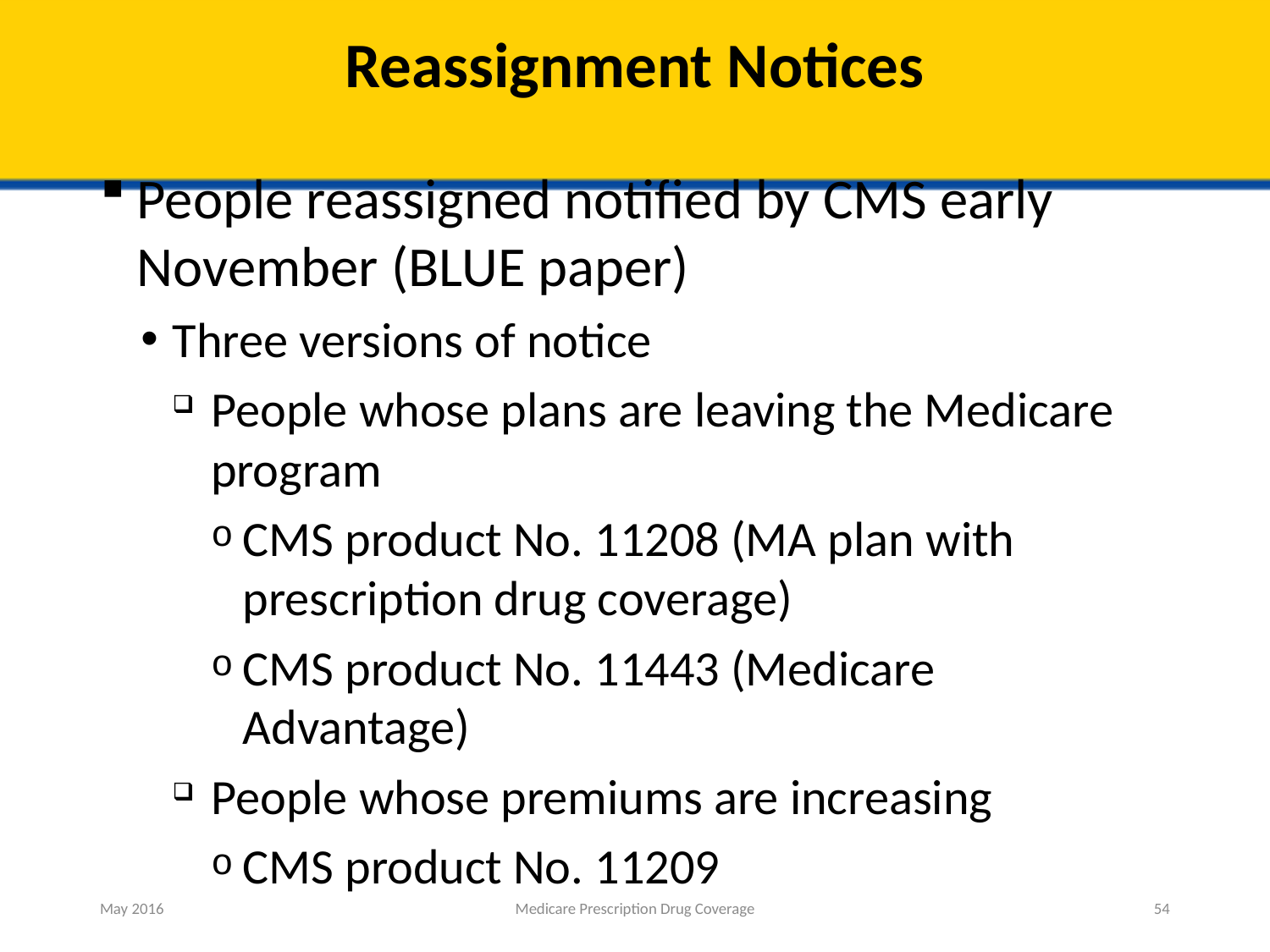

# Reassignment Notices
People reassigned notified by CMS early November (BLUE paper)
Three versions of notice
People whose plans are leaving the Medicare program
CMS product No. 11208 (MA plan with prescription drug coverage)
CMS product No. 11443 (Medicare Advantage)
People whose premiums are increasing
CMS product No. 11209

May 2016
Medicare Prescription Drug Coverage
54